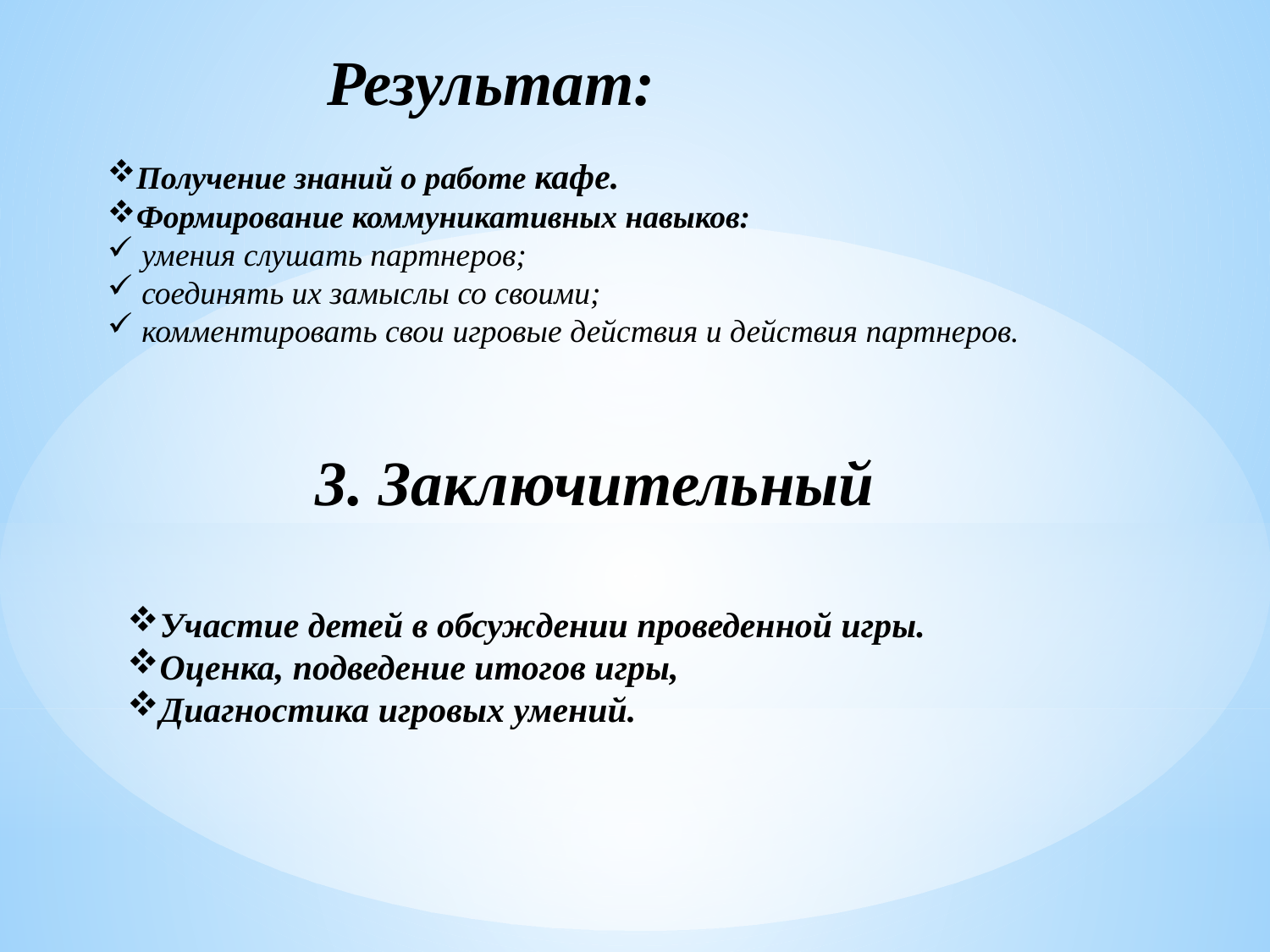

Результат:
Получение знаний о работе кафе.
Формирование коммуникативных навыков:
 умения слушать партнеров;
 соединять их замыслы со своими;
 комментировать свои игровые действия и действия партнеров.
3. Заключительный
Участие детей в обсуждении проведенной игры.
Оценка, подведение итогов игры,
Диагностика игровых умений.